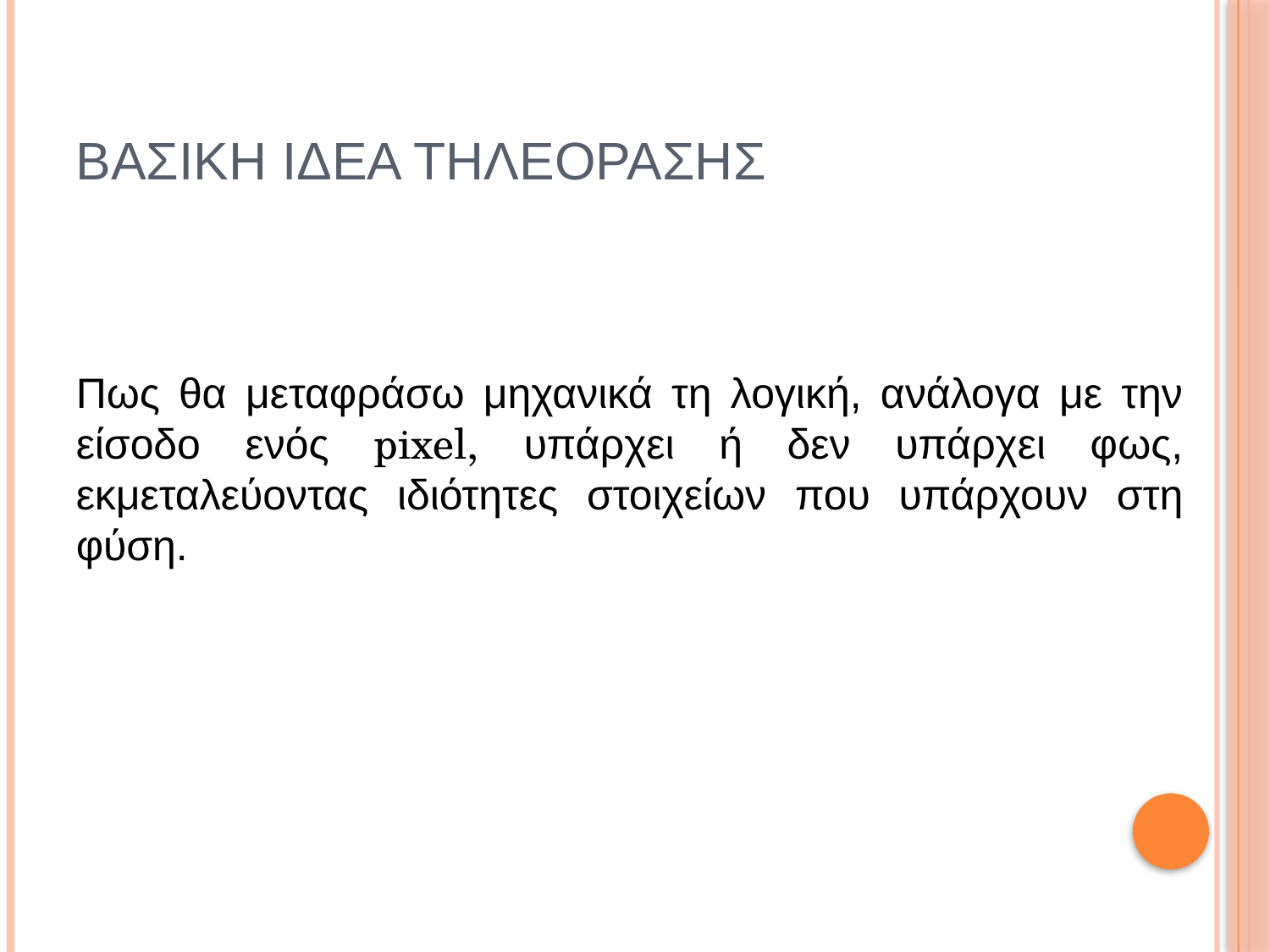

# Βασικη Ιδεα Τηλεορασησ
Πως θα μεταφράσω μηχανικά τη λογική, ανάλογα με την είσοδο ενός pixel, υπάρχει ή δεν υπάρχει φως, εκμεταλεύοντας ιδιότητες στοιχείων που υπάρχουν στη φύση.